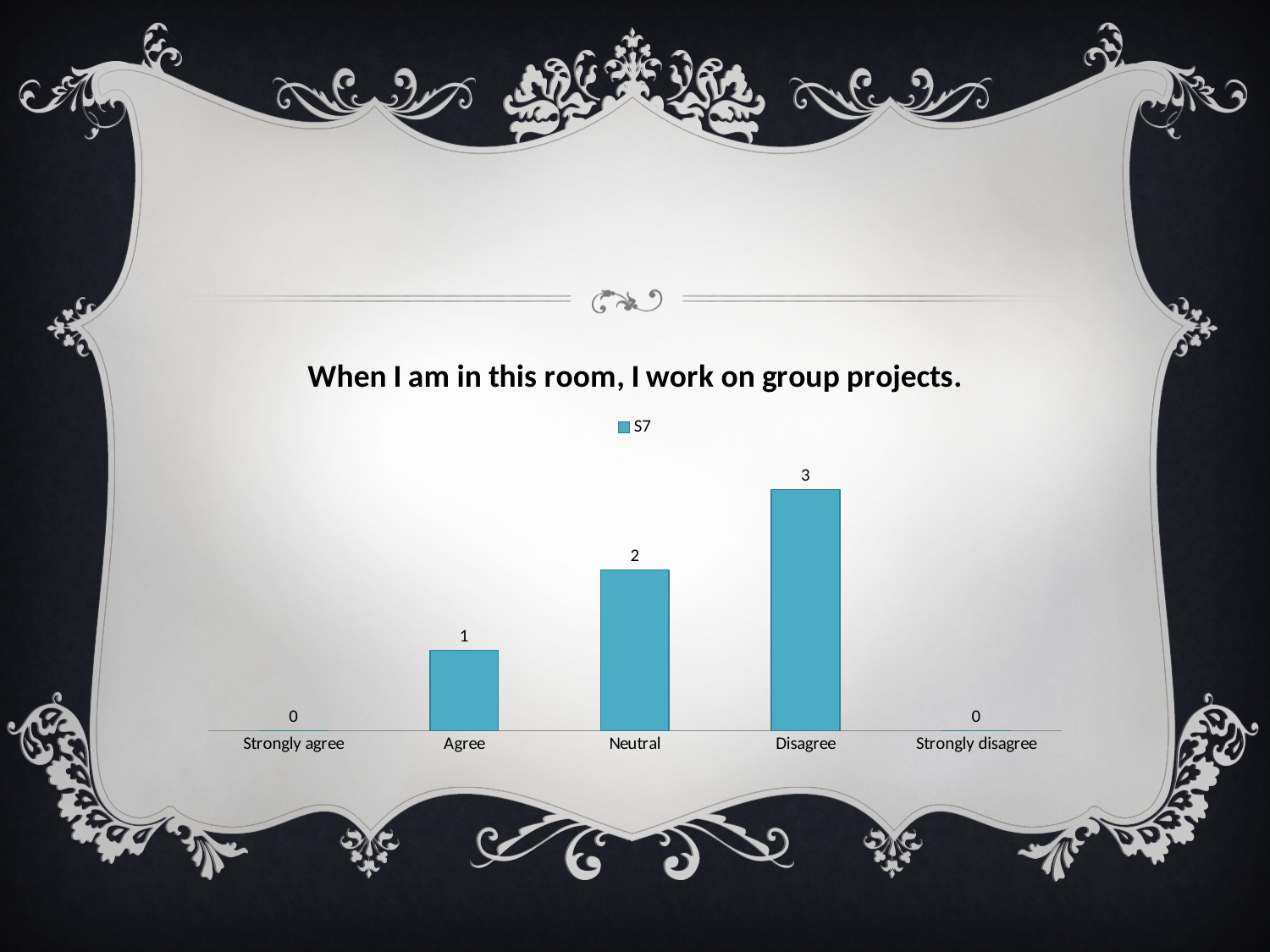

#

### Chart: When I am in this room, I work on group projects.

| Category | S7 |
|---|---|
| Strongly agree | 0.0 |
| Agree | 1.0 |
| Neutral | 2.0 |
| Disagree | 3.0 |
| Strongly disagree | 0.0 |